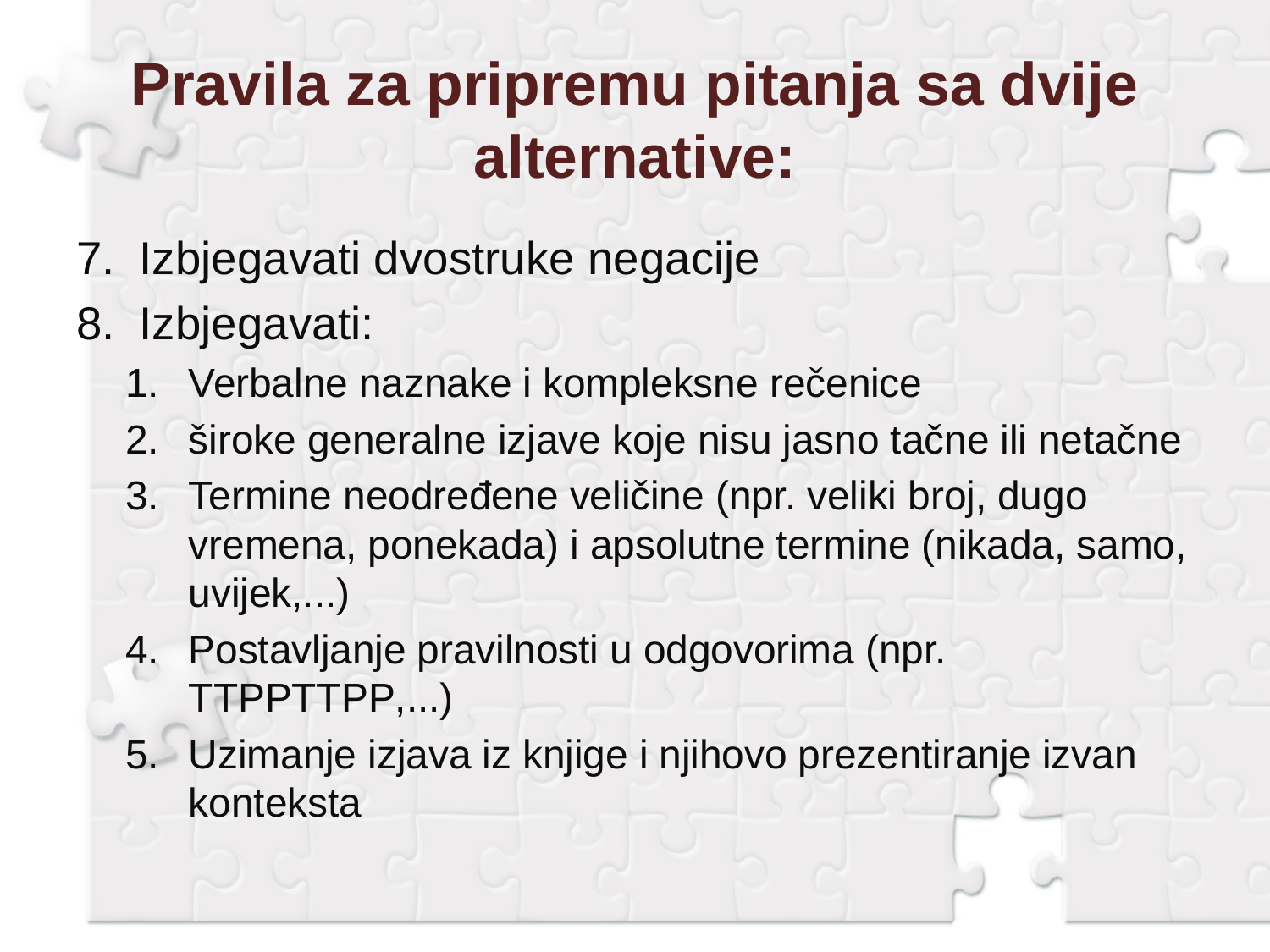

# Pravila za pripremu pitanja sa dvije alternative:
Izbjegavati dvostruke negacije
Izbjegavati:
Verbalne naznake i kompleksne rečenice
široke generalne izjave koje nisu jasno tačne ili netačne
Termine neodređene veličine (npr. veliki broj, dugo vremena, ponekada) i apsolutne termine (nikada, samo, uvijek,...)
Postavljanje pravilnosti u odgovorima (npr. TTPPTTPP,...)
Uzimanje izjava iz knjige i njihovo prezentiranje izvan konteksta